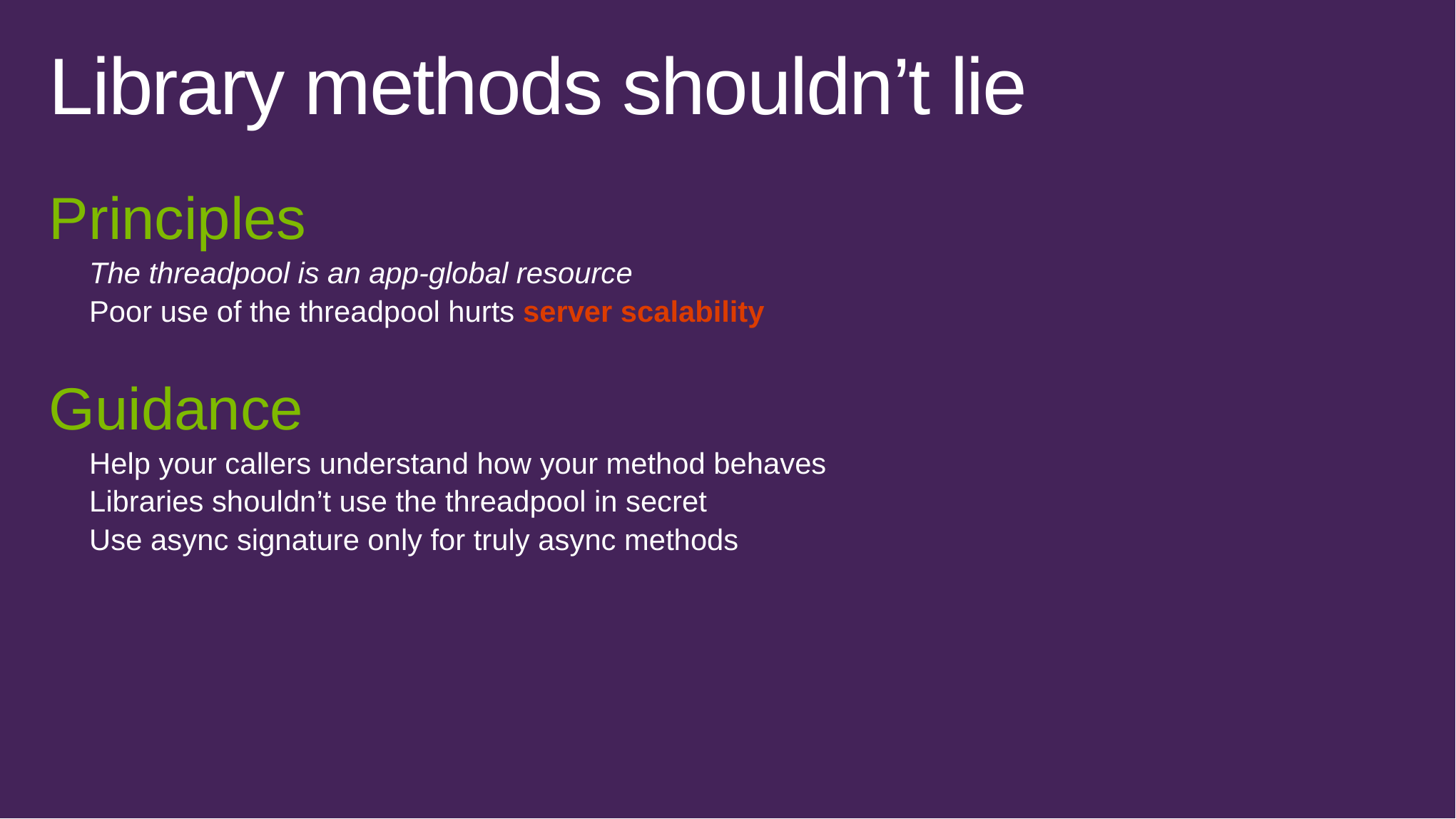

# Library methods shouldn’t lie
Principles
The threadpool is an app-global resource
Poor use of the threadpool hurts server scalability

Guidance
Help your callers understand how your method behaves
Libraries shouldn’t use the threadpool in secret
Use async signature only for truly async methods